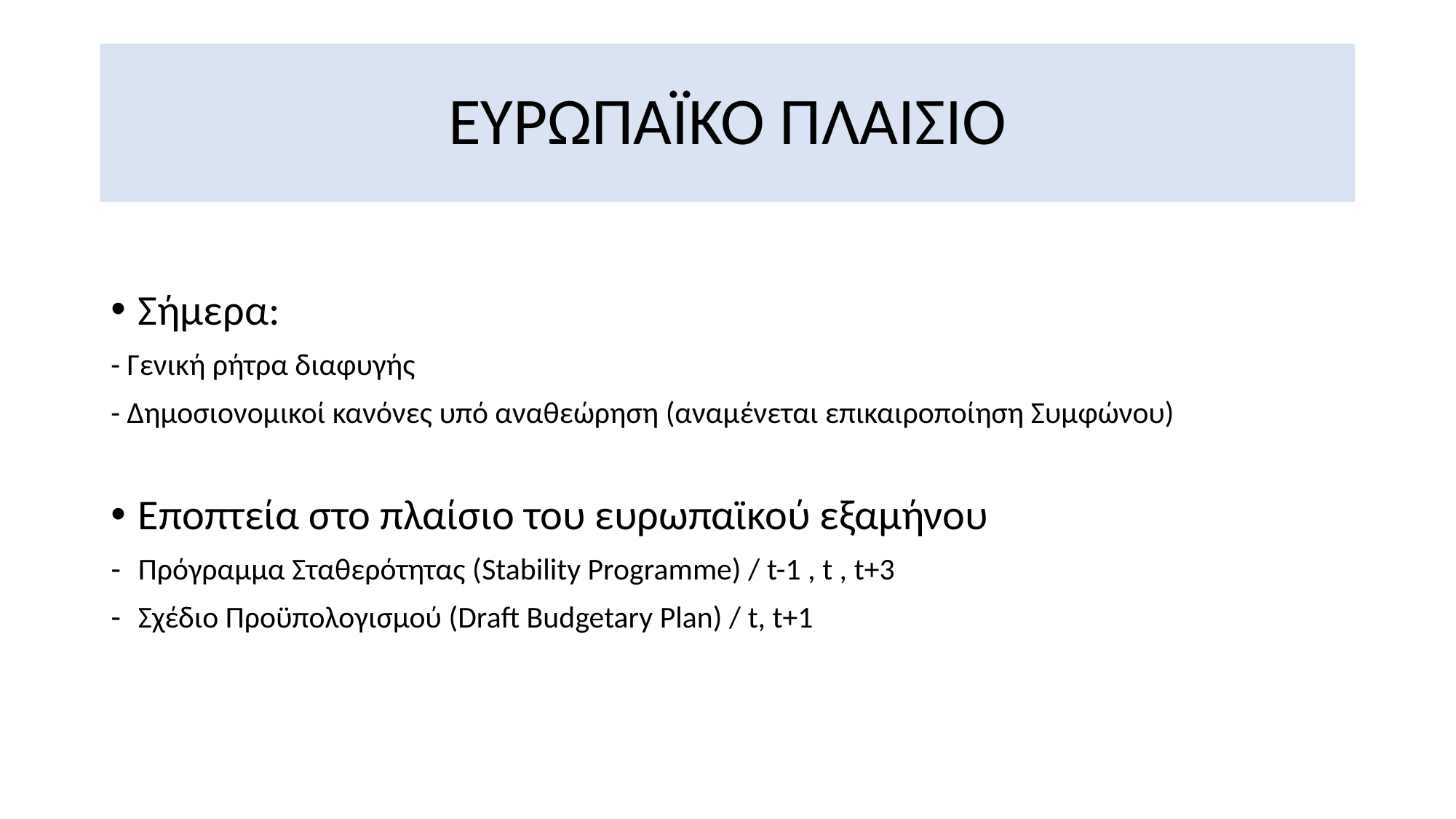

# ΕΥΡΩΠΑΪΚΟ ΠΛΑΙΣΙΟ
Σήμερα:
- Γενική ρήτρα διαφυγής
- Δημοσιονομικοί κανόνες υπό αναθεώρηση (αναμένεται επικαιροποίηση Συμφώνου)

Εποπτεία στο πλαίσιο του ευρωπαϊκού εξαμήνου
Πρόγραμμα Σταθερότητας (Stability Programme) / t-1 , t , t+3
Σχέδιο Προϋπολογισμού (Draft Budgetary Plan) / t, t+1